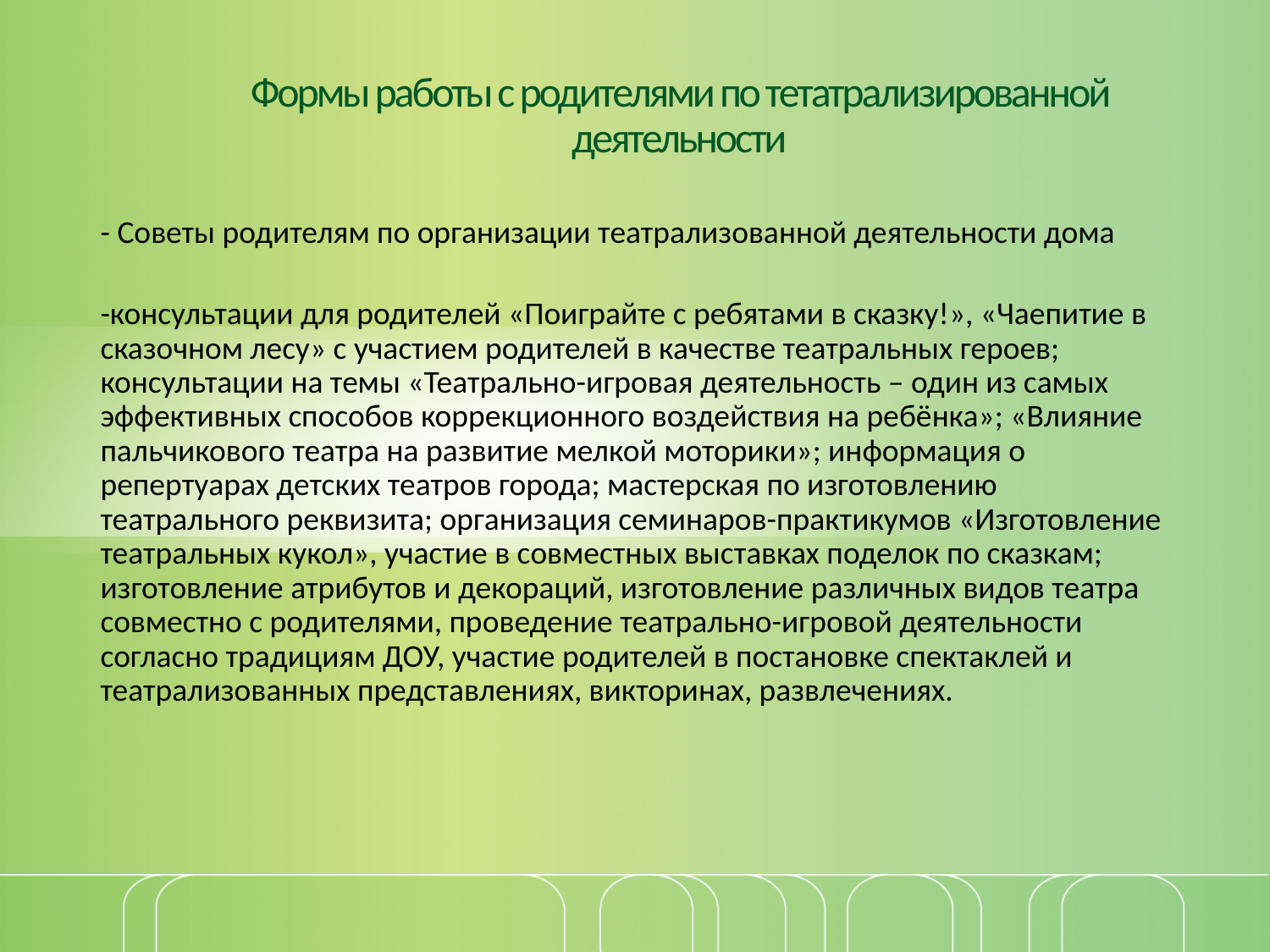

# Формы работы с родителями по тетатрализированной деятельности
- Советы родителям по организации театрализованной деятельности дома

-консультации для родителей «Поиграйте с ребятами в сказку!», «Чаепитие в сказочном лесу» с участием родителей в качестве театральных героев; консультации на темы «Театрально-игровая деятельность – один из самых эффективных способов коррекционного воздействия на ребёнка»; «Влияние пальчикового театра на развитие мелкой моторики»; информация о репертуарах детских театров города; мастерская по изготовлению театрального реквизита; организация семинаров-практикумов «Изготовление театральных кукол», участие в совместных выставках поделок по сказкам; изготовление атрибутов и декораций, изготовление различных видов театра совместно с родителями, проведение театрально-игровой деятельности согласно традициям ДОУ, участие родителей в постановке спектаклей и театрализованных представлениях, викторинах, развлечениях.